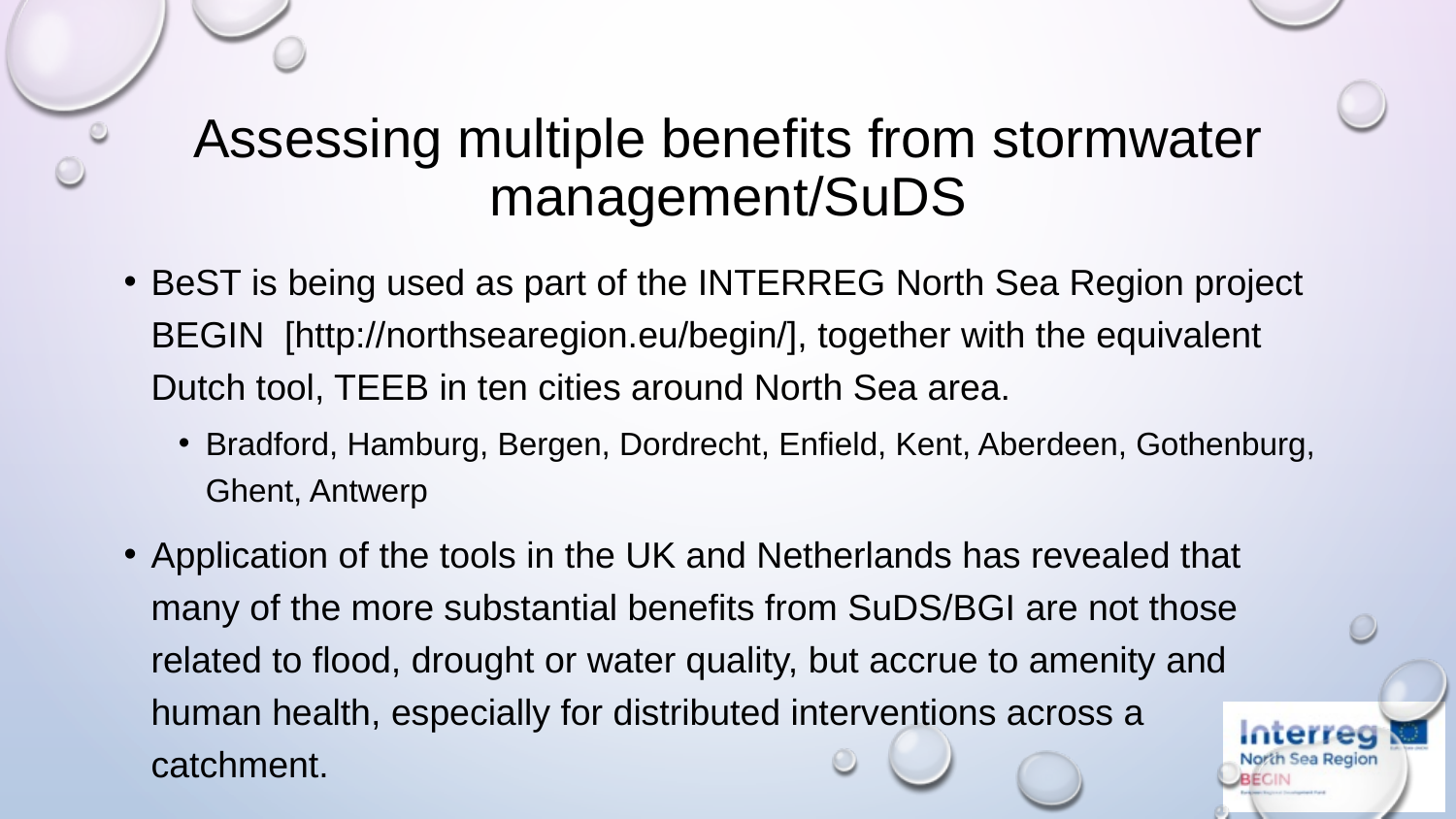

# Assessing multiple benefits from stormwater management/SuDS
BeST is being used as part of the INTERREG North Sea Region project BEGIN  [http://northsearegion.eu/begin/], together with the equivalent Dutch tool, TEEB in ten cities around North Sea area.
Bradford, Hamburg, Bergen, Dordrecht, Enfield, Kent, Aberdeen, Gothenburg, Ghent, Antwerp
Application of the tools in the UK and Netherlands has revealed that many of the more substantial benefits from SuDS/BGI are not those related to flood, drought or water quality, but accrue to amenity and human health, especially for distributed interventions across a catchment.